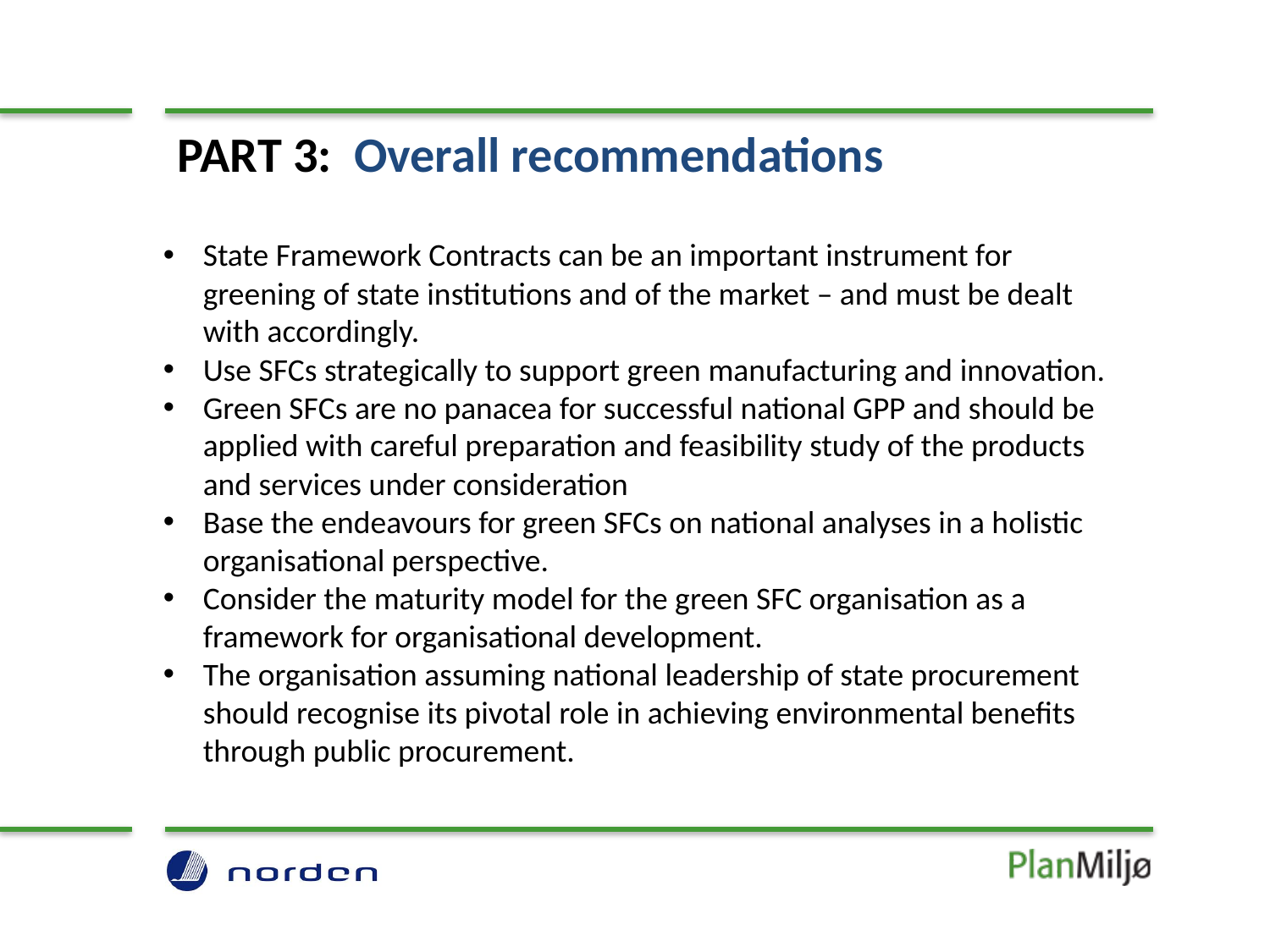

PART 3:  Overall recommendations
State Framework Contracts can be an important instrument for greening of state institutions and of the market – and must be dealt with accordingly.
Use SFCs strategically to support green manufacturing and innovation.
Green SFCs are no panacea for successful national GPP and should be applied with careful preparation and feasibility study of the products and services under consideration
Base the endeavours for green SFCs on national analyses in a holistic organisational perspective.
Consider the maturity model for the green SFC organisation as a framework for organisational development.
The organisation assuming national leadership of state procurement should recognise its pivotal role in achieving environmental benefits through public procurement.